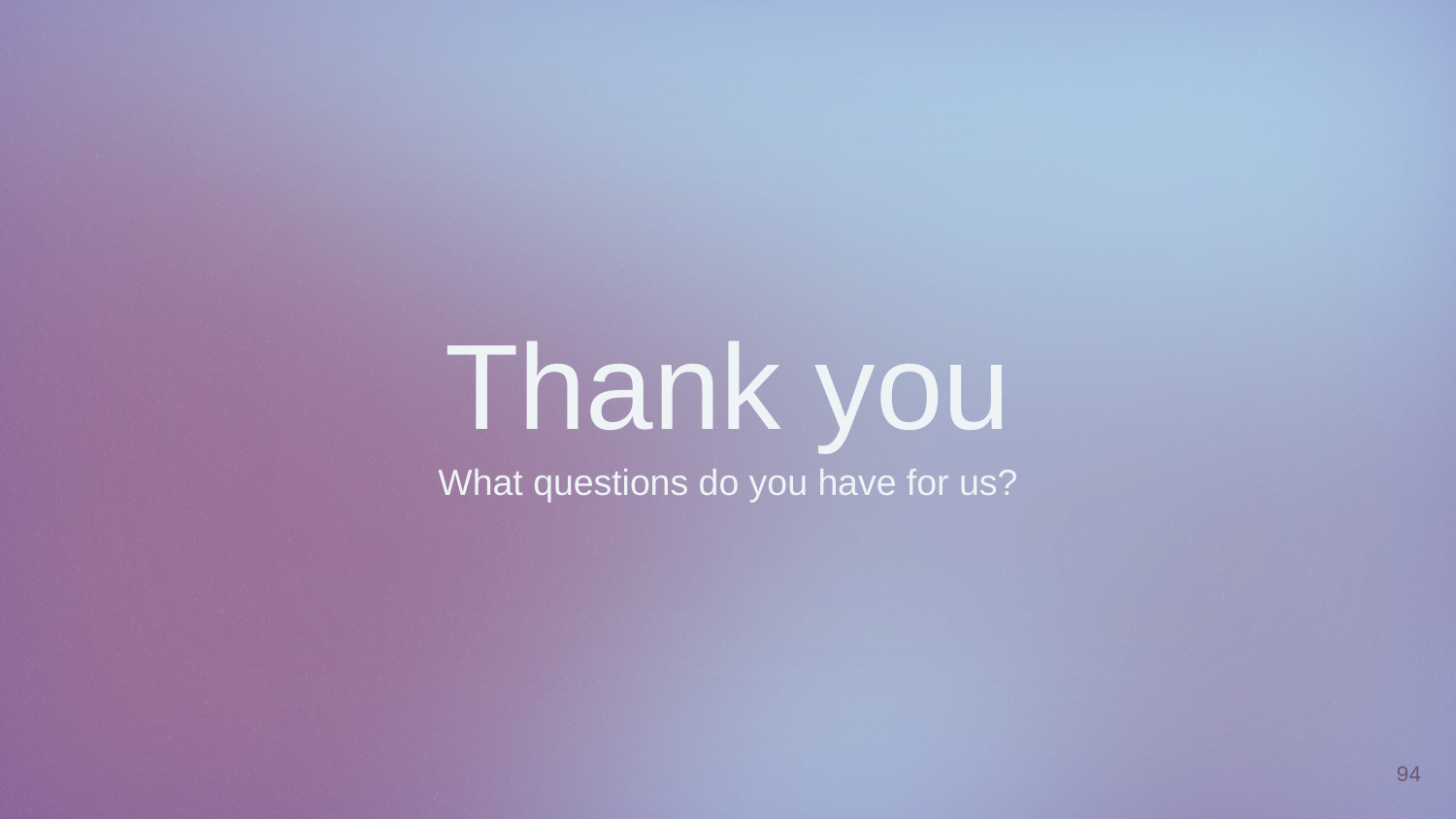

Thank you
What questions do you have for us?
94